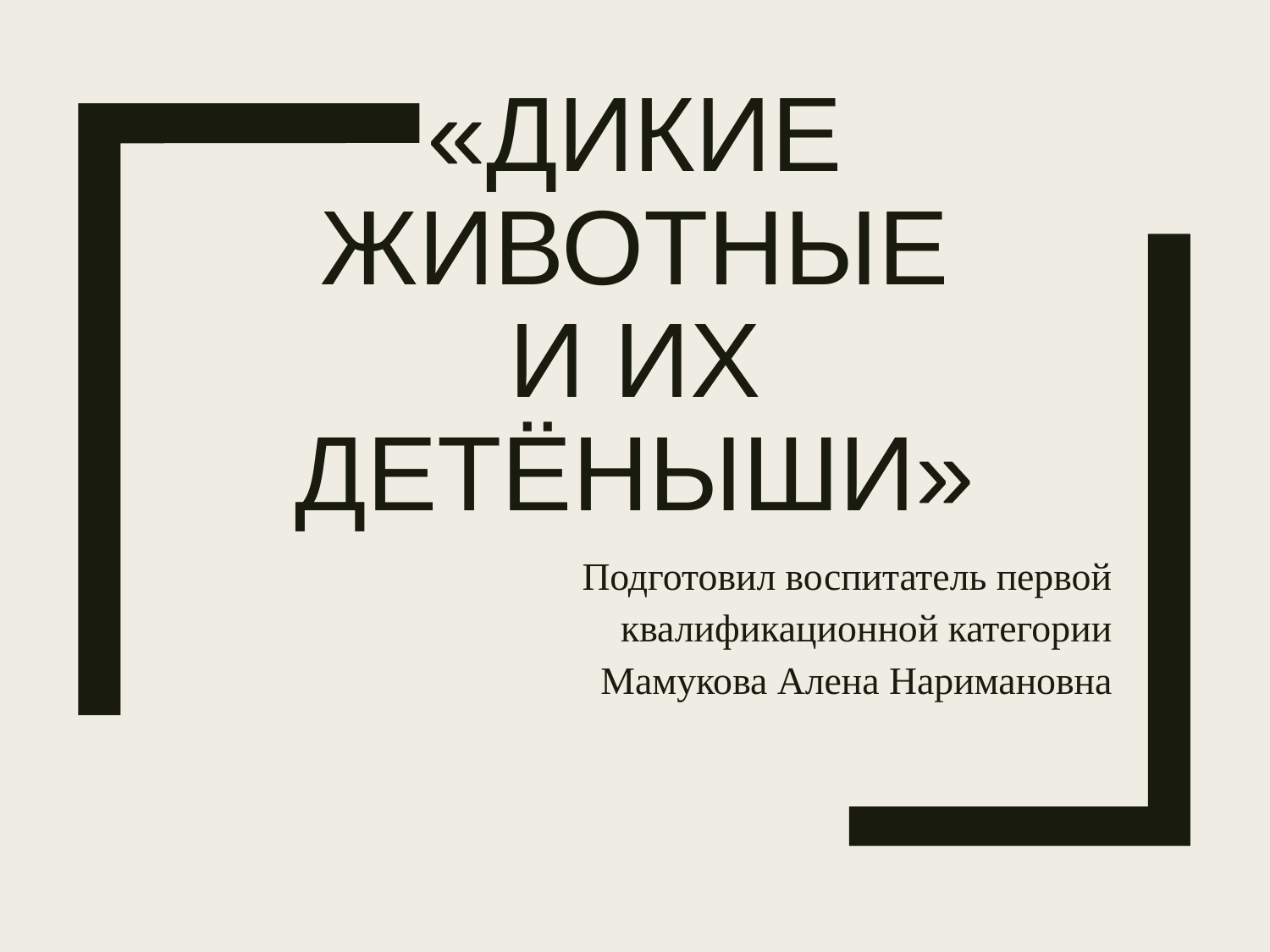

# «Дикие животные и их детёныши»
Подготовил воспитатель первой
 квалификационной категории
                               Мамукова Алена Наримановна